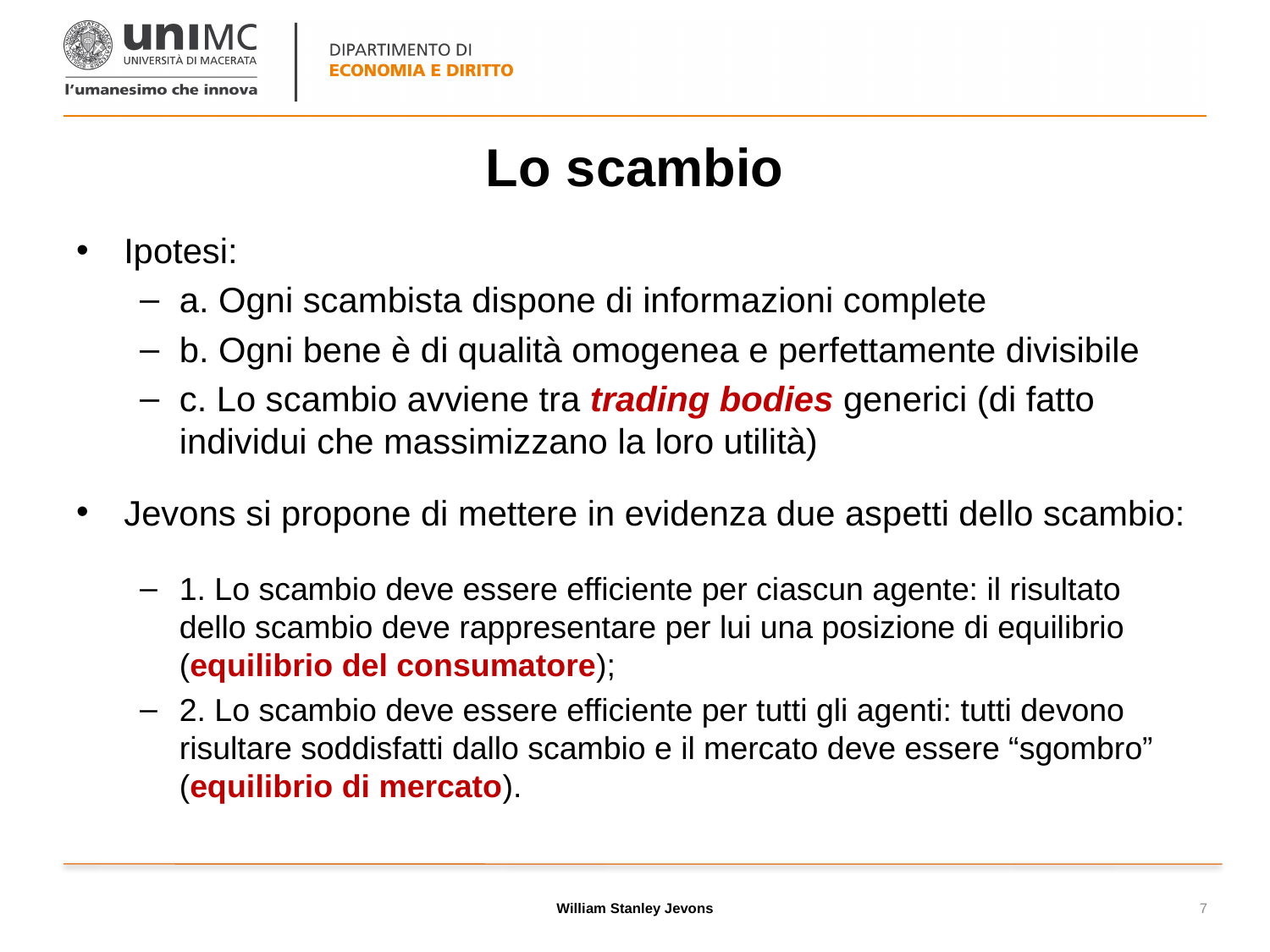

# Lo scambio
Ipotesi:
a. Ogni scambista dispone di informazioni complete
b. Ogni bene è di qualità omogenea e perfettamente divisibile
c. Lo scambio avviene tra trading bodies generici (di fatto individui che massimizzano la loro utilità)

Jevons si propone di mettere in evidenza due aspetti dello scambio:

1. Lo scambio deve essere efficiente per ciascun agente: il risultato dello scambio deve rappresentare per lui una posizione di equilibrio (equilibrio del consumatore);
2. Lo scambio deve essere efficiente per tutti gli agenti: tutti devono risultare soddisfatti dallo scambio e il mercato deve essere “sgombro” (equilibrio di mercato).
William Stanley Jevons
7